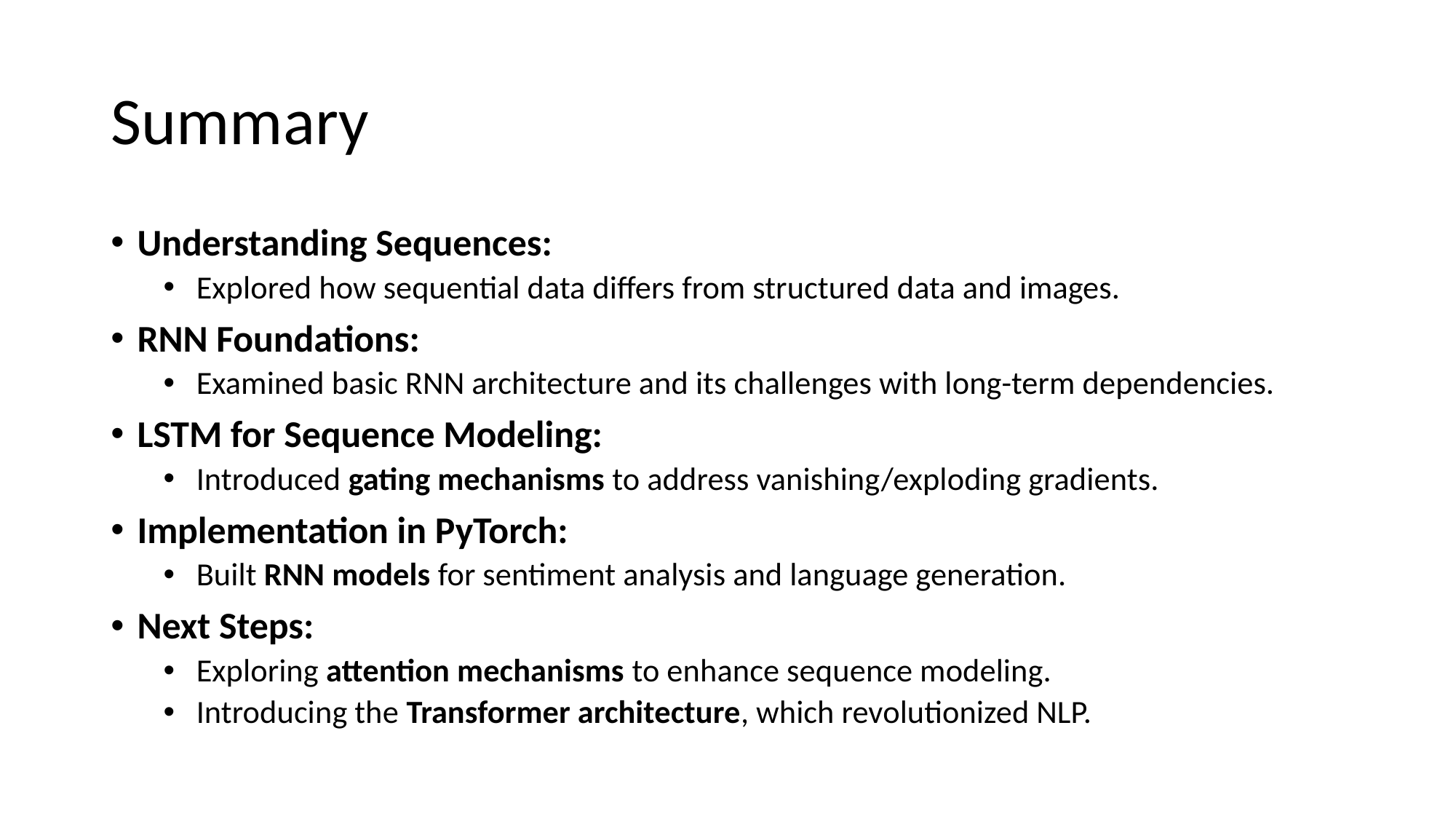

# Summary
Understanding Sequences:
Explored how sequential data differs from structured data and images.
RNN Foundations:
Examined basic RNN architecture and its challenges with long-term dependencies.
LSTM for Sequence Modeling:
Introduced gating mechanisms to address vanishing/exploding gradients.
Implementation in PyTorch:
Built RNN models for sentiment analysis and language generation.
Next Steps:
Exploring attention mechanisms to enhance sequence modeling.
Introducing the Transformer architecture, which revolutionized NLP.